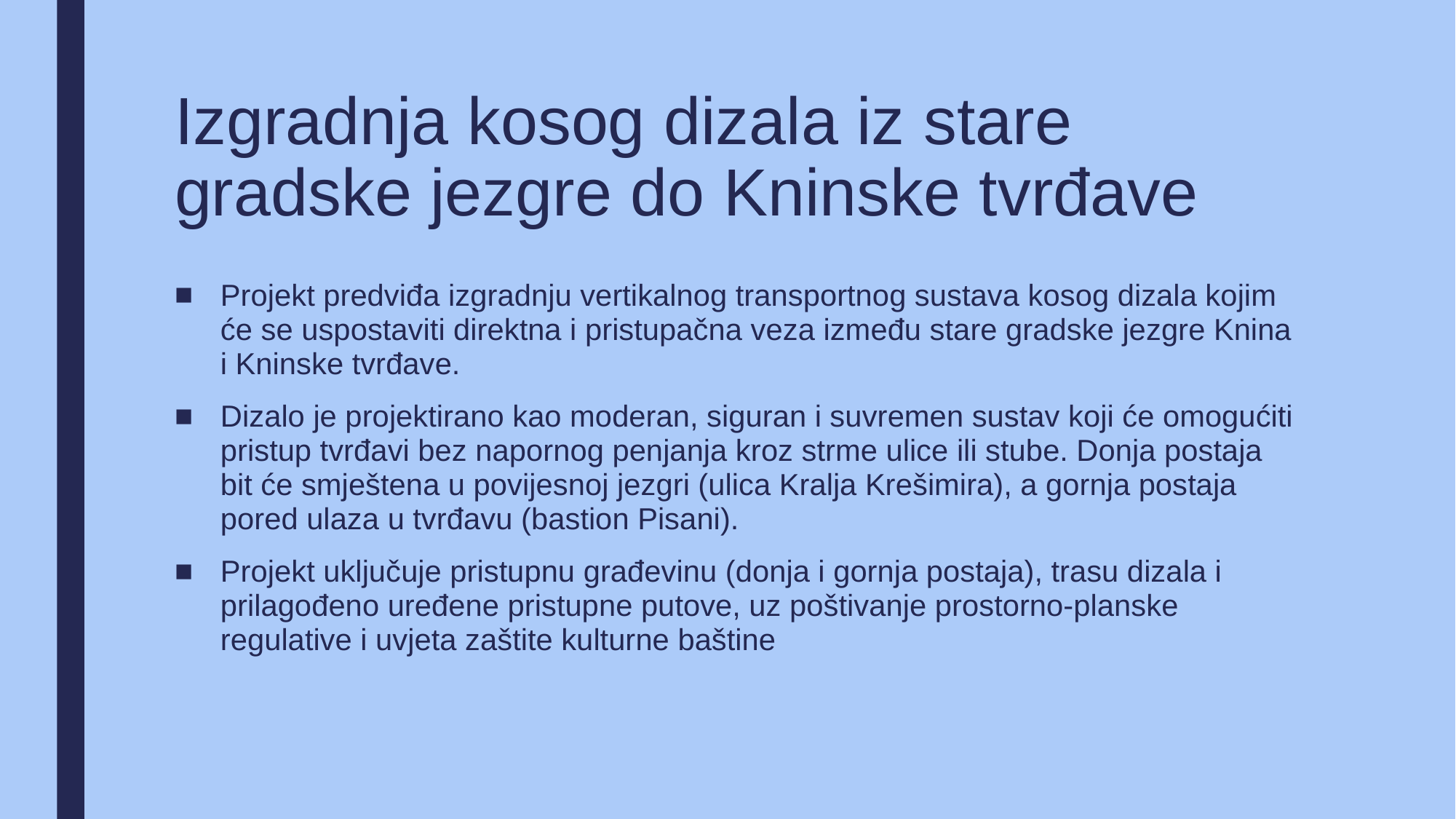

# Izgradnja kosog dizala iz stare gradske jezgre do Kninske tvrđave
Projekt predviđa izgradnju vertikalnog transportnog sustava kosog dizala kojim će se uspostaviti direktna i pristupačna veza između stare gradske jezgre Knina i Kninske tvrđave.
Dizalo je projektirano kao moderan, siguran i suvremen sustav koji će omogućiti pristup tvrđavi bez napornog penjanja kroz strme ulice ili stube. Donja postaja bit će smještena u povijesnoj jezgri (ulica Kralja Krešimira), a gornja postaja pored ulaza u tvrđavu (bastion Pisani).
Projekt uključuje pristupnu građevinu (donja i gornja postaja), trasu dizala i prilagođeno uređene pristupne putove, uz poštivanje prostorno-planske regulative i uvjeta zaštite kulturne baštine